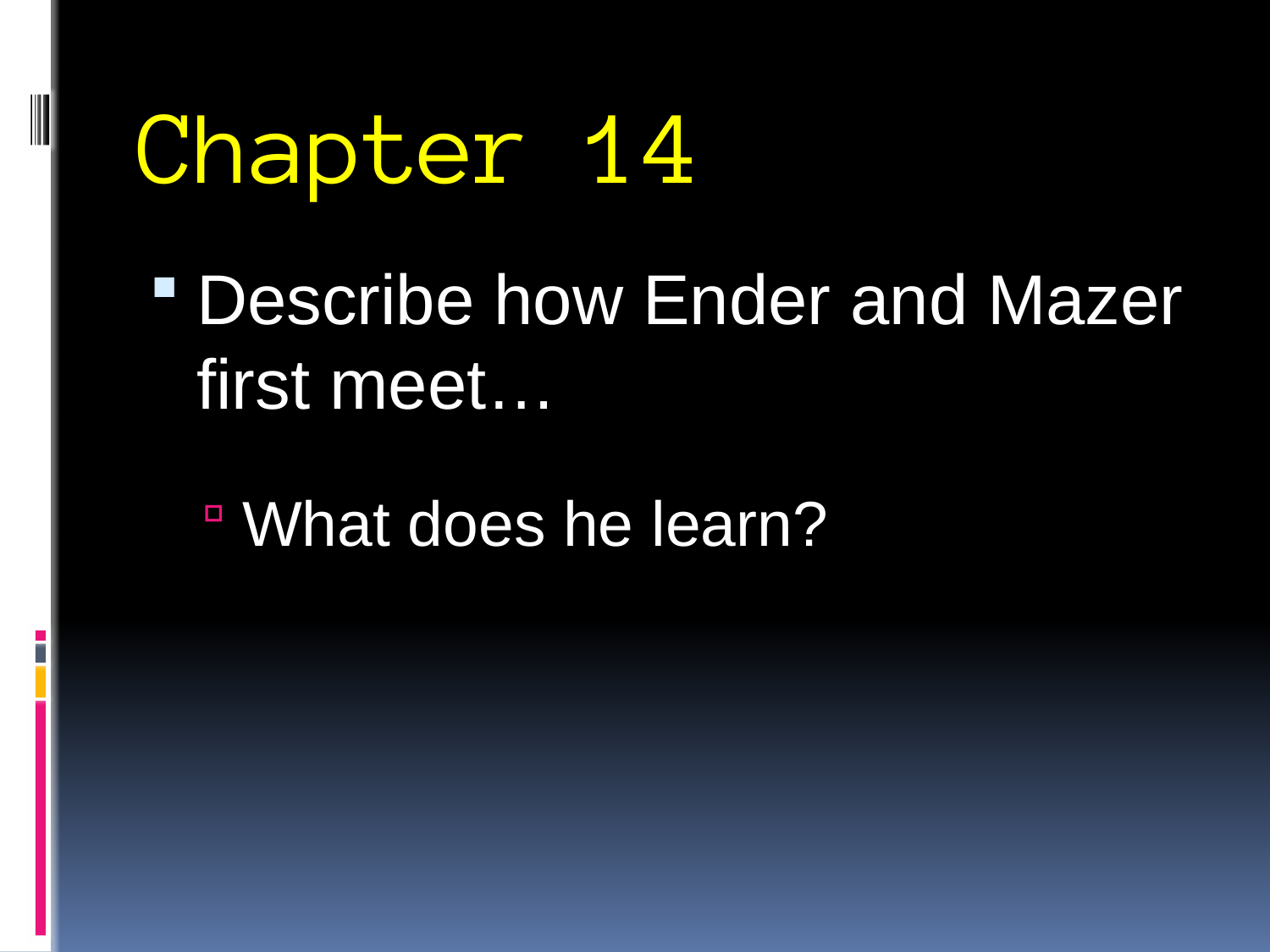

# Chapter 14
Describe how Ender and Mazer first meet…

What does he learn?